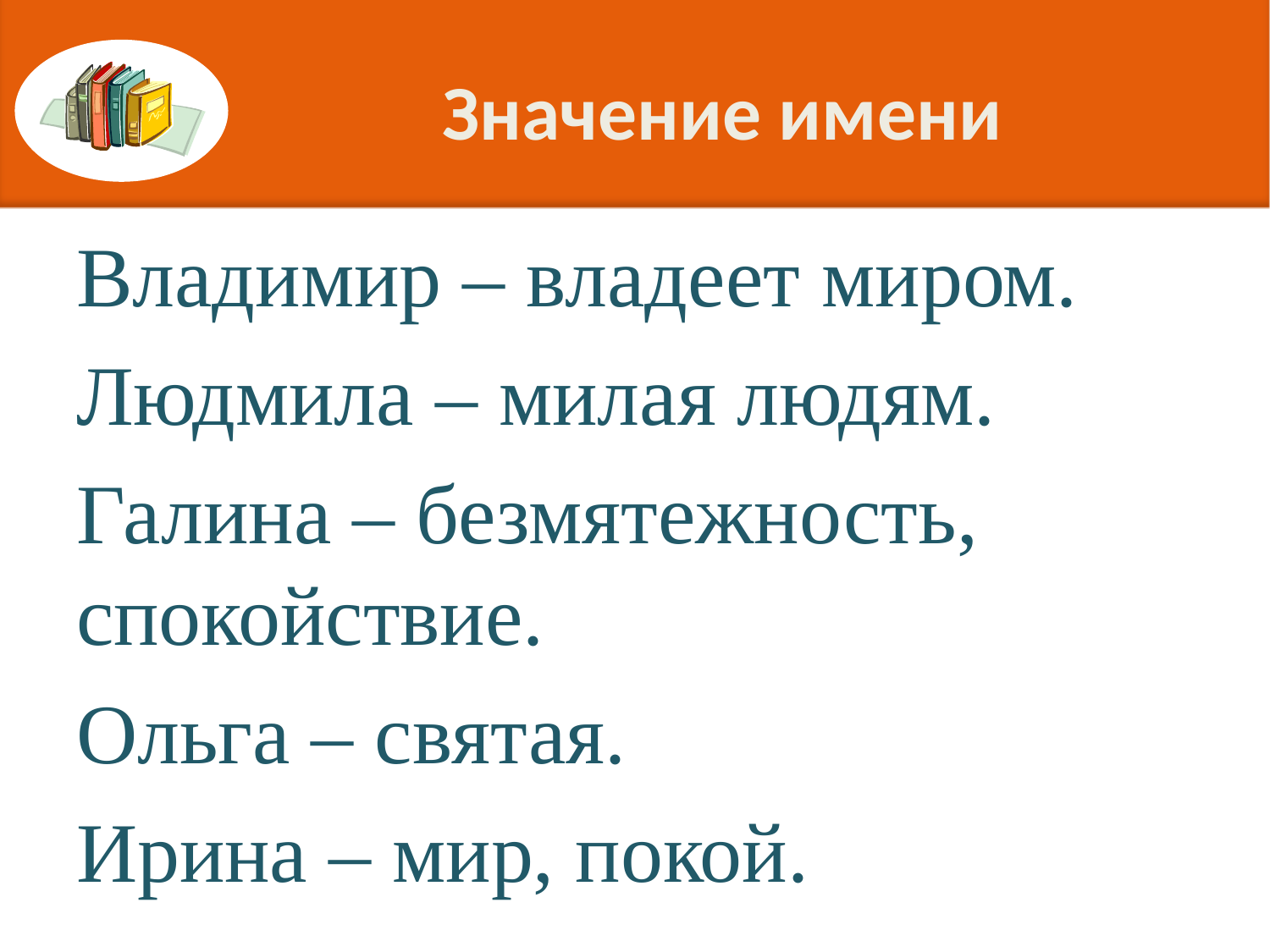

# Значение имени
Владимир – владеет миром.
Людмила – милая людям.
Галина – безмятежность, спокойствие.
Ольга – святая.
Ирина – мир, покой.